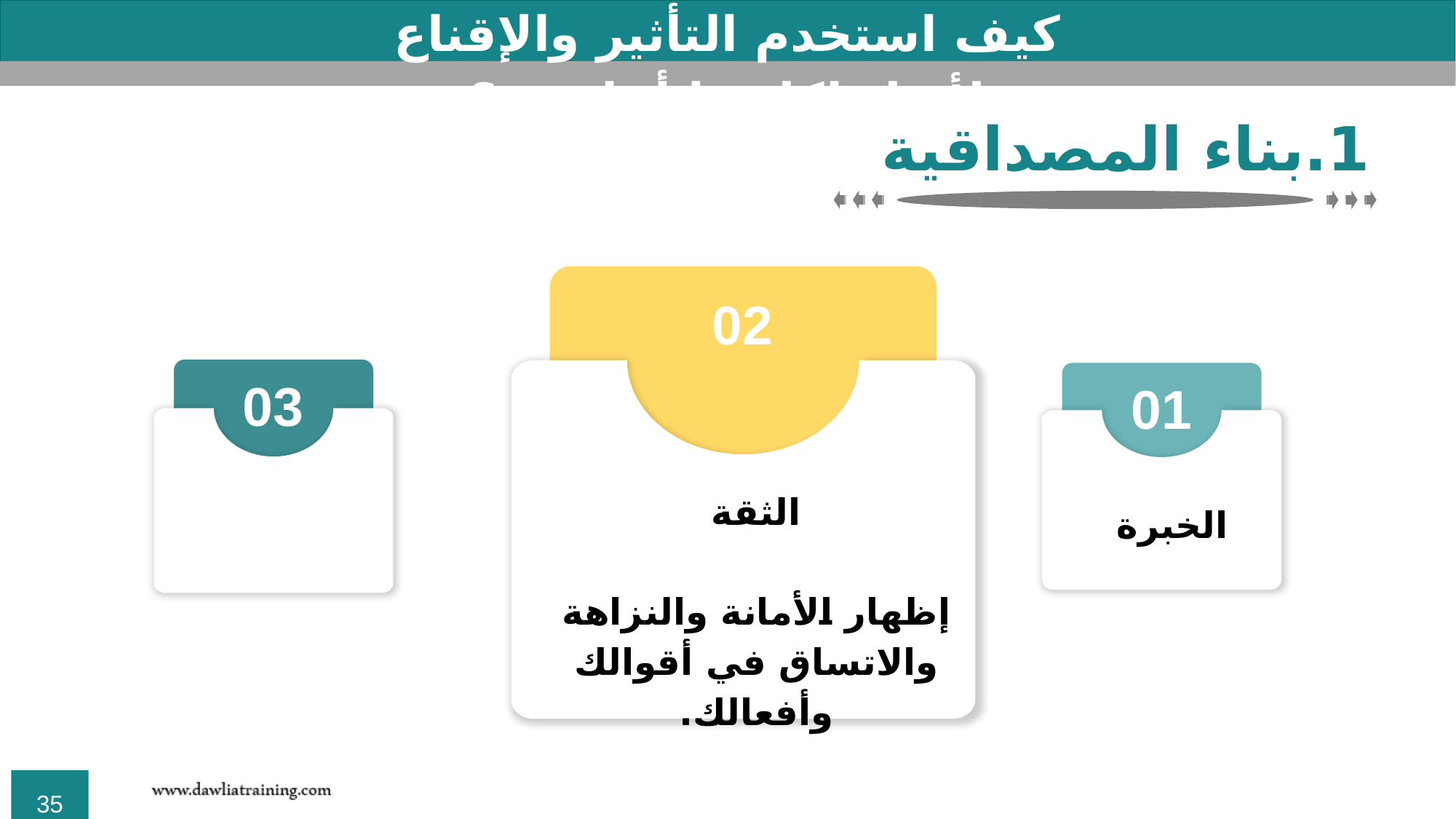

كيف استخدم التأثير والإقناع لأصل لكل ما أحلم به؟
1.	بناء المصداقية

02

03

01

الخبرة
الثقة
إظهار الأمانة والنزاهة والاتساق في أقوالك وأفعالك.